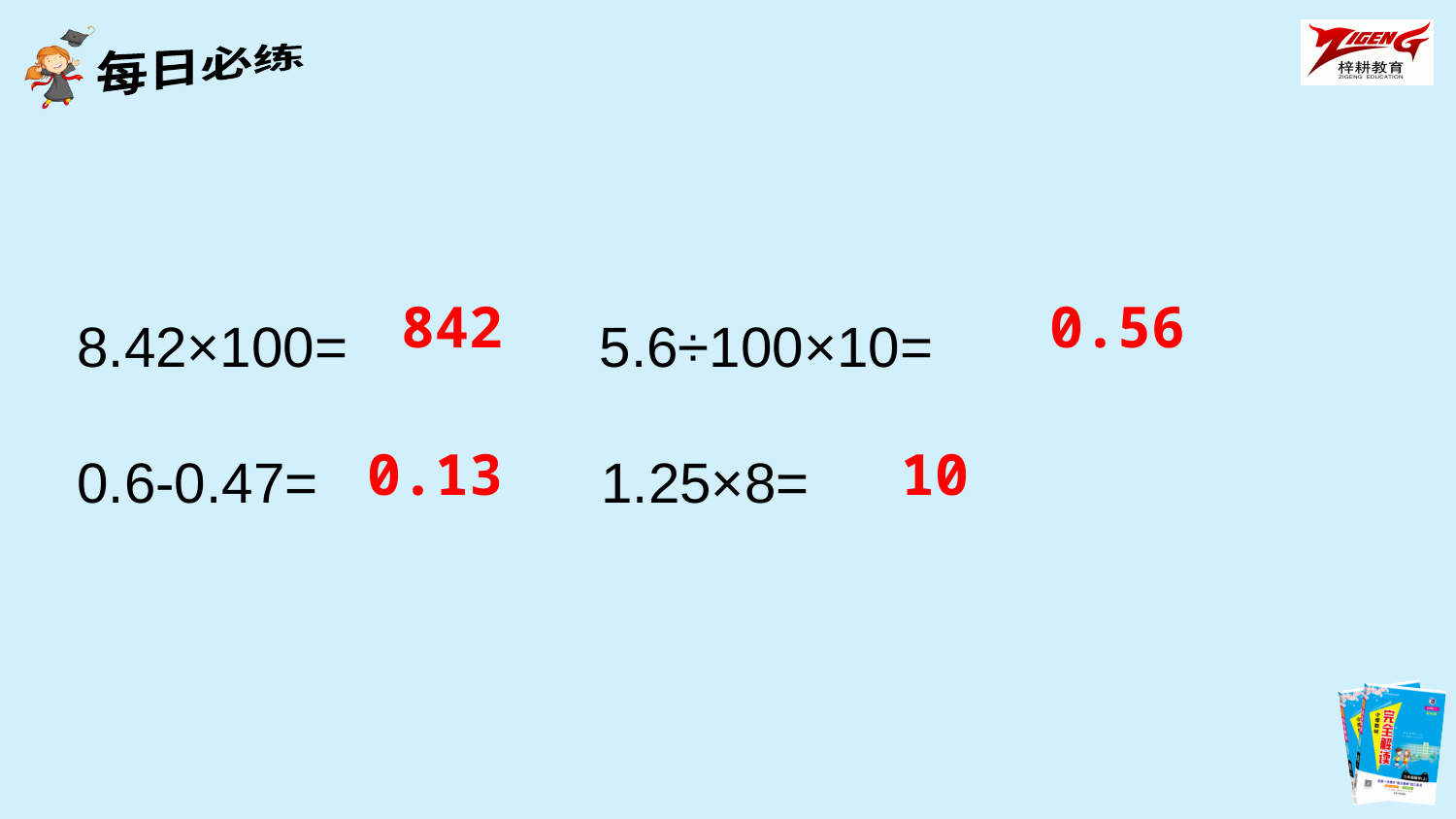

8.42×100=                5.6÷100×10=
0.6-0.47=                  1.25×8=
842
0.56
0.13
10